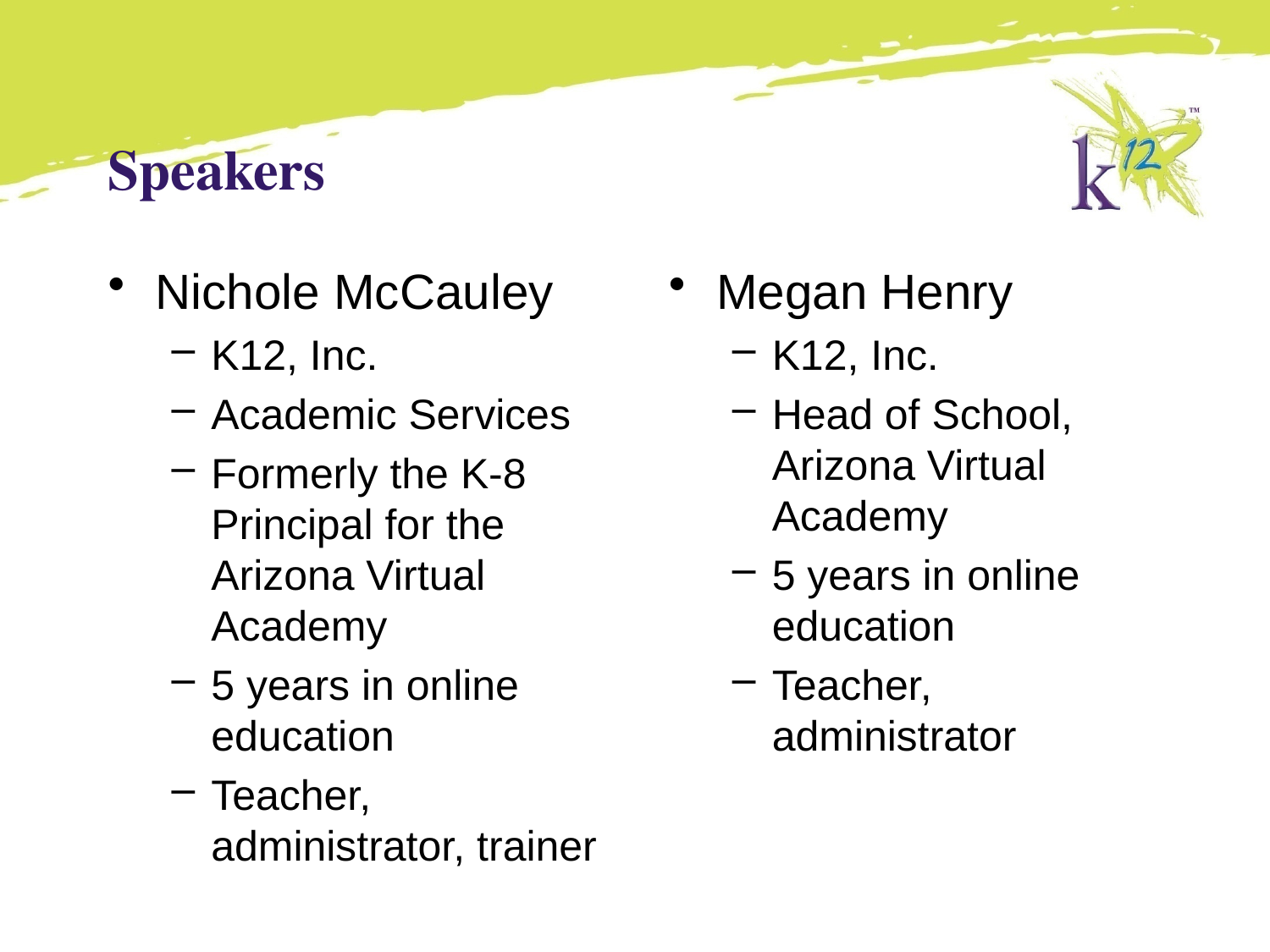

# Speakers
Nichole McCauley
K12, Inc.
Academic Services
Formerly the K-8 Principal for the Arizona Virtual Academy
5 years in online education
Teacher, administrator, trainer
Megan Henry
K12, Inc.
Head of School, Arizona Virtual Academy
5 years in online education
Teacher, administrator